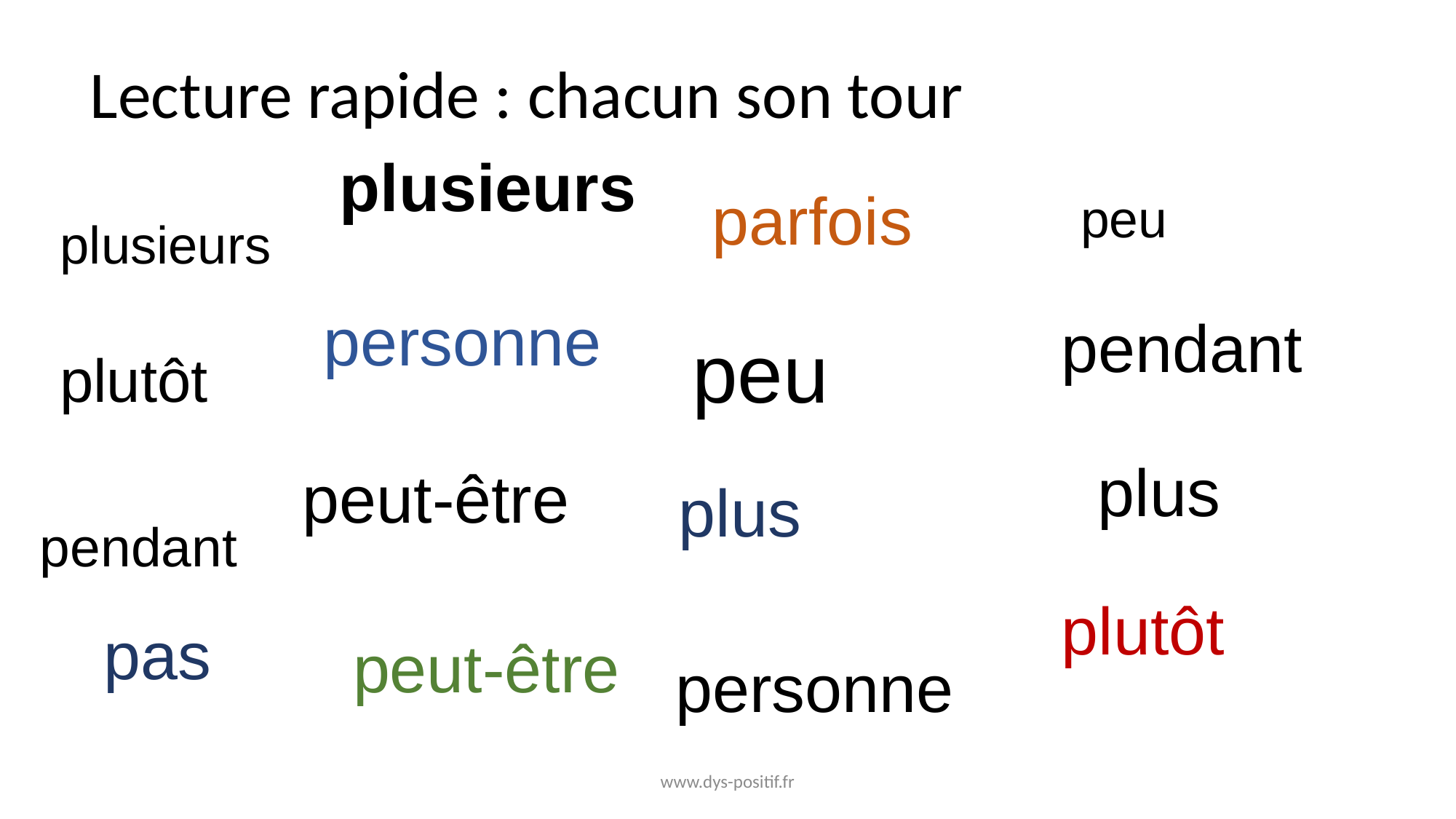

# Lecture rapide : chacun son tour
plusieurs
parfois
peu
plusieurs
personne
pendant
peu
plutôt
plus
peut-être
plus
pendant
plutôt
pas
peut-être
personne
www.dys-positif.fr